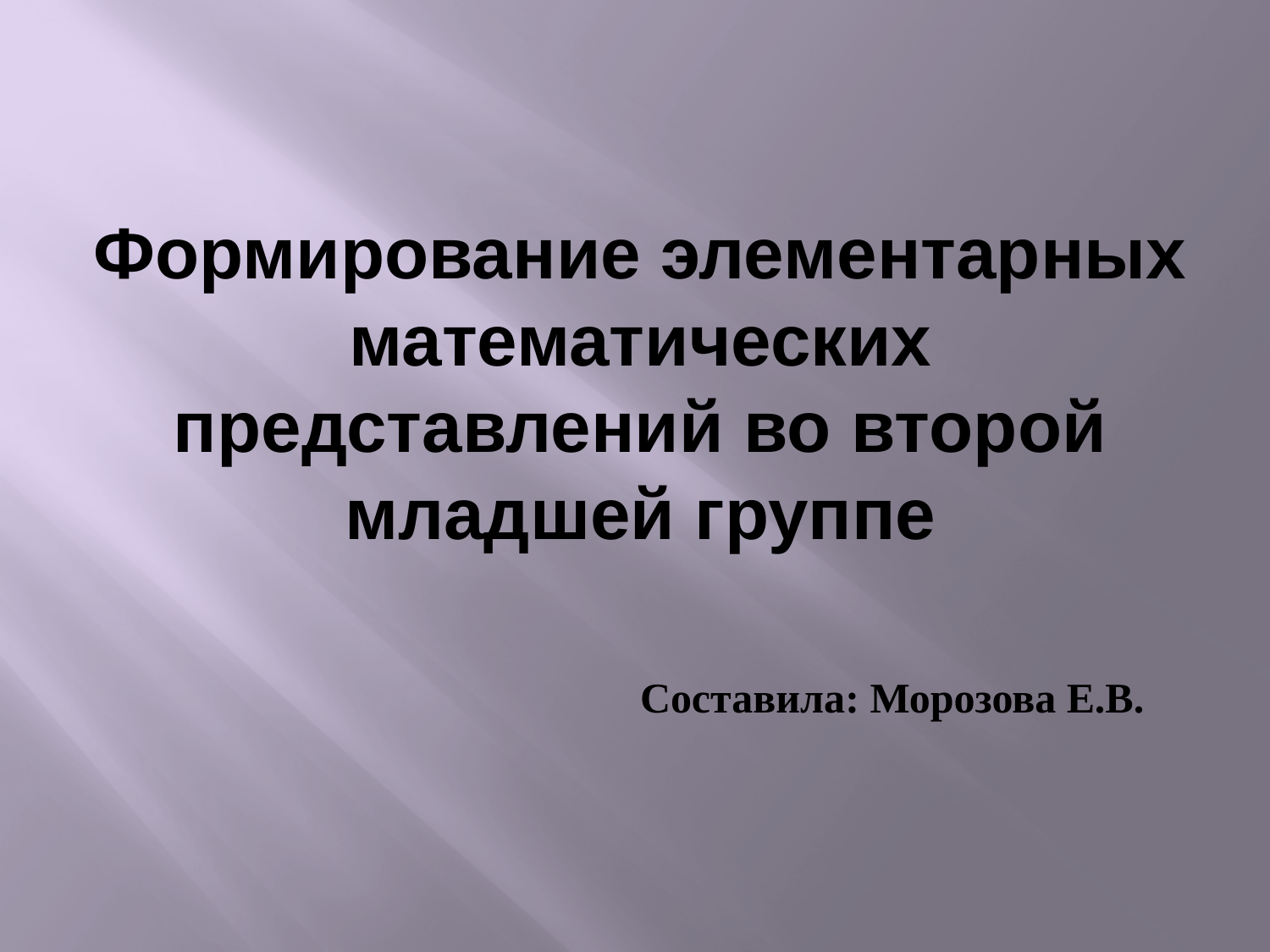

# Формирование элементарных математических представлений во второй младшей группе Составила: Морозова Е.В.